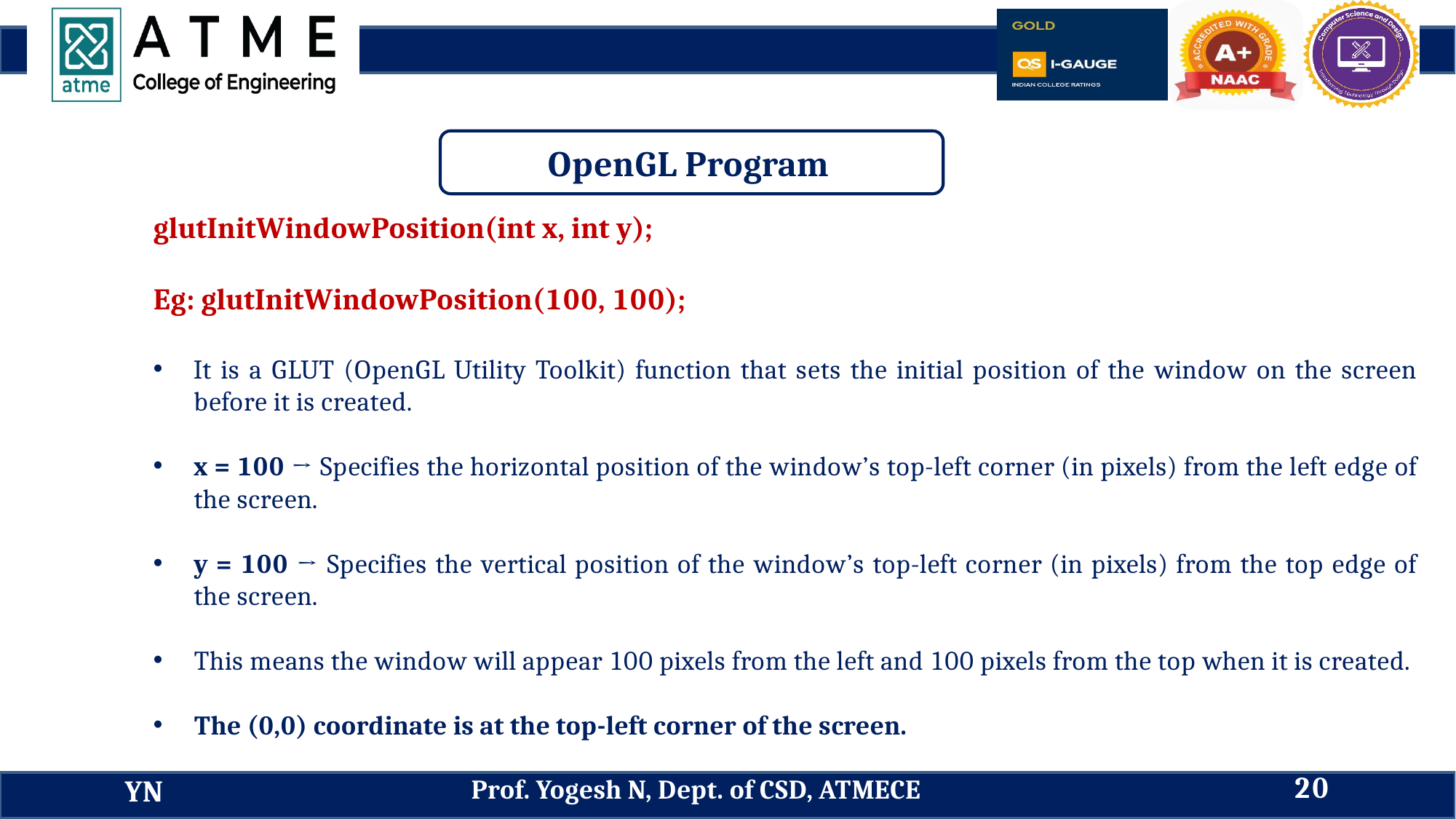

OpenGL Program
glutInitWindowPosition(int x, int y);

Eg: glutInitWindowPosition(100, 100);

It is a GLUT (OpenGL Utility Toolkit) function that sets the initial position of the window on the screen before it is created.

x = 100 → Specifies the horizontal position of the window’s top-left corner (in pixels) from the left edge of the screen.

y = 100 → Specifies the vertical position of the window’s top-left corner (in pixels) from the top edge of the screen.

This means the window will appear 100 pixels from the left and 100 pixels from the top when it is created.

The (0,0) coordinate is at the top-left corner of the screen.
20
Prof. Yogesh N, Dept. of CSD, ATMECE
YN